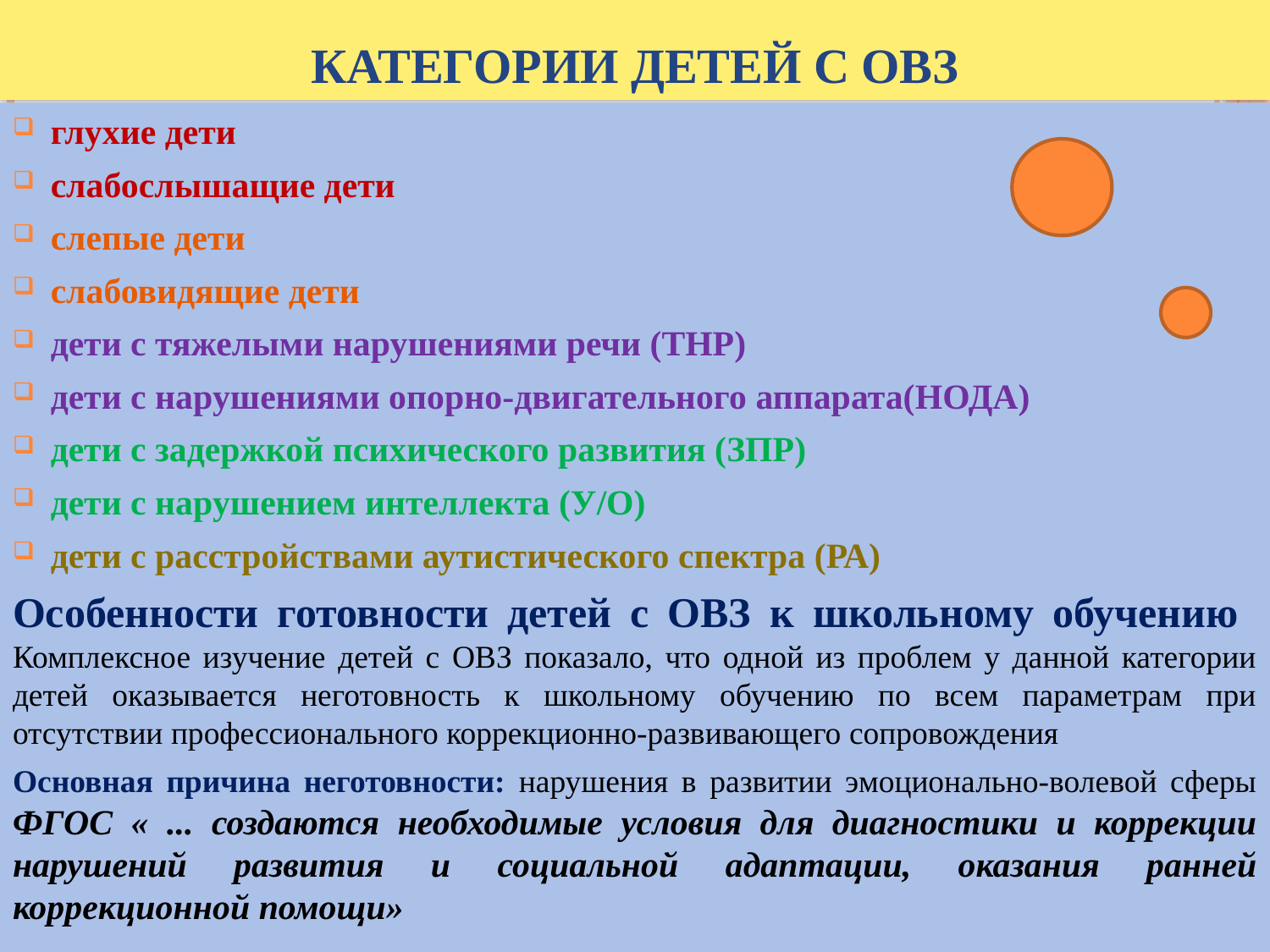

# Категории детей с овз
глухие дети
слабослышащие дети
слепые дети
слабовидящие дети
дети с тяжелыми нарушениями речи (ТНР)
дети с нарушениями опорно-двигательного аппарата(НОДА)
дети с задержкой психического развития (ЗПР)
дети с нарушением интеллекта (У/О)
дети с расстройствами аутистического спектра (РА)
Особенности готовности детей с ОВЗ к школьному обучению
Комплексное изучение детей с ОВЗ показало, что одной из проблем у данной категории детей оказывается неготовность к школьному обучению по всем параметрам при отсутствии профессионального коррекционно-развивающего сопровождения
Основная причина неготовности: нарушения в развитии эмоционально-волевой сферы
ФГОС « ... создаются необходимые условия для диагностики и коррекции нарушений развития и социальной адаптации, оказания ранней коррекционной помощи»